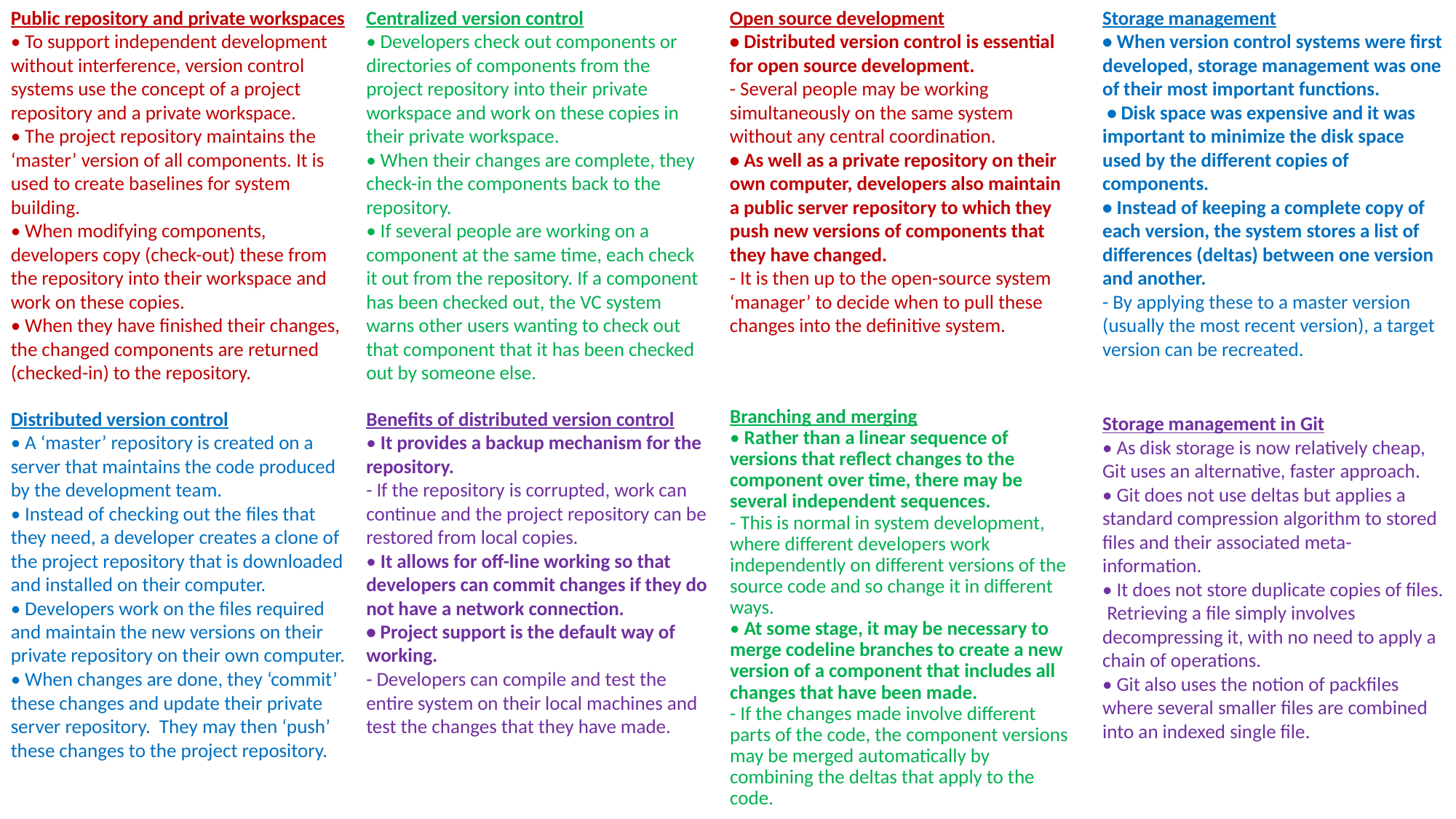

Public repository and private workspaces
• To support independent development without interference, version control systems use the concept of a project repository and a private workspace.
• The project repository maintains the ‘master’ version of all components. It is used to create baselines for system building.
• When modifying components, developers copy (check-out) these from the repository into their workspace and work on these copies.
• When they have finished their changes, the changed components are returned (checked-in) to the repository.
Centralized version control
• Developers check out components or directories of components from the project repository into their private workspace and work on these copies in their private workspace.
• When their changes are complete, they check-in the components back to the repository.
• If several people are working on a component at the same time, each check it out from the repository. If a component has been checked out, the VC system warns other users wanting to check out that component that it has been checked out by someone else.
Open source development
• Distributed version control is essential for open source development.
- Several people may be working simultaneously on the same system without any central coordination.
• As well as a private repository on their own computer, developers also maintain a public server repository to which they push new versions of components that they have changed.
- It is then up to the open-source system ‘manager’ to decide when to pull these changes into the definitive system.
Storage management
• When version control systems were first developed, storage management was one of their most important functions.
 • Disk space was expensive and it was important to minimize the disk space used by the different copies of components.
• Instead of keeping a complete copy of each version, the system stores a list of differences (deltas) between one version and another.
- By applying these to a master version (usually the most recent version), a target version can be recreated.
Distributed version control
• A ‘master’ repository is created on a server that maintains the code produced by the development team.
• Instead of checking out the files that they need, a developer creates a clone of the project repository that is downloaded and installed on their computer.
• Developers work on the files required and maintain the new versions on their private repository on their own computer.
• When changes are done, they ‘commit’ these changes and update their private server repository.  They may then ‘push’ these changes to the project repository.
Benefits of distributed version control
• It provides a backup mechanism for the repository.
- If the repository is corrupted, work can continue and the project repository can be restored from local copies.
• It allows for off-line working so that developers can commit changes if they do not have a network connection.
• Project support is the default way of working.
- Developers can compile and test the entire system on their local machines and test the changes that they have made.
Branching and merging
• Rather than a linear sequence of versions that reflect changes to the component over time, there may be several independent sequences.
- This is normal in system development, where different developers work independently on different versions of the source code and so change it in different ways.
• At some stage, it may be necessary to merge codeline branches to create a new version of a component that includes all changes that have been made.
- If the changes made involve different parts of the code, the component versions may be merged automatically by combining the deltas that apply to the code.
Storage management in Git
• As disk storage is now relatively cheap, Git uses an alternative, faster approach.
• Git does not use deltas but applies a standard compression algorithm to stored files and their associated meta-information.
• It does not store duplicate copies of files.  Retrieving a file simply involves decompressing it, with no need to apply a chain of operations.
• Git also uses the notion of packfiles where several smaller files are combined into an indexed single file.